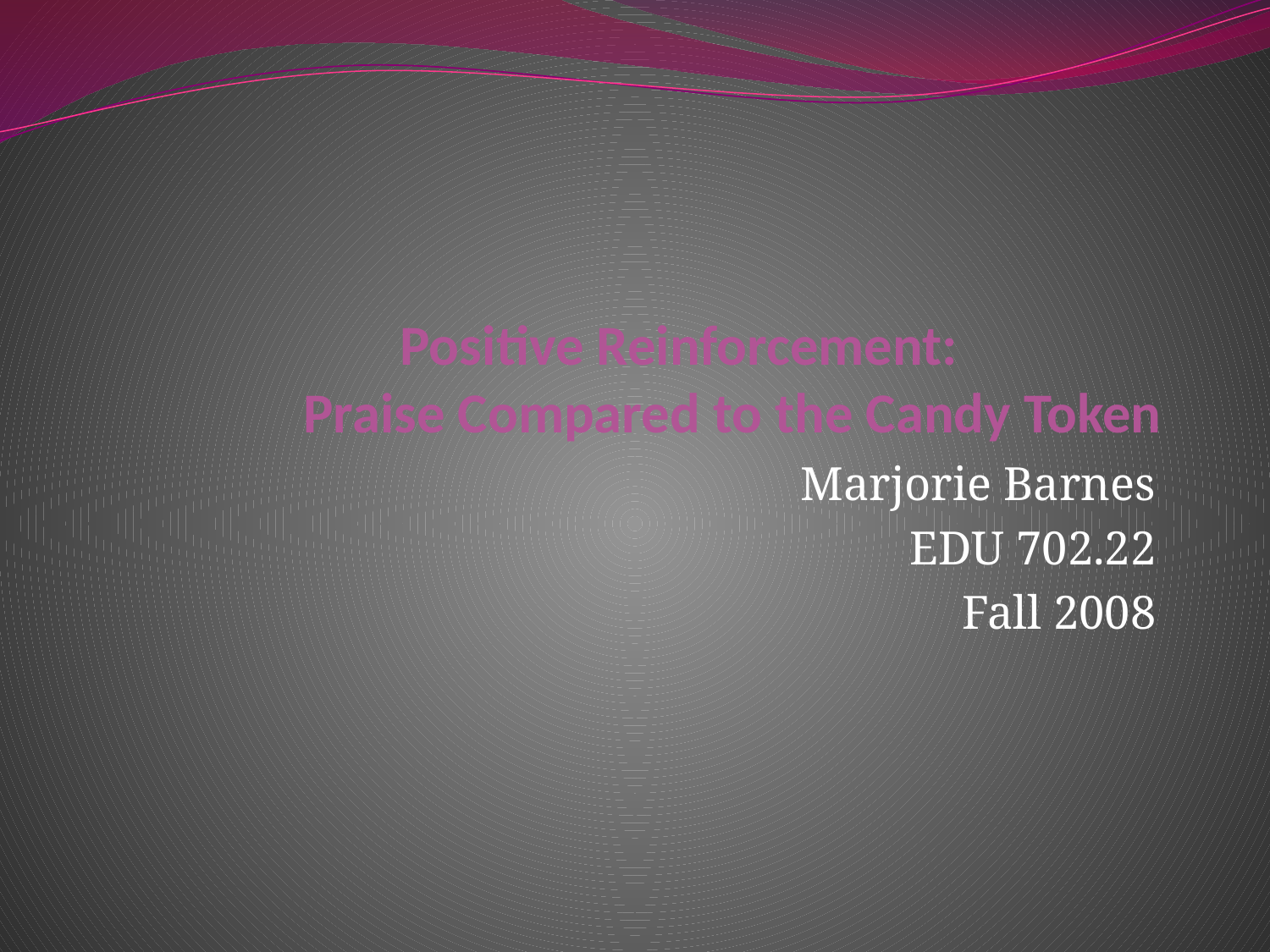

# Positive Reinforcement: 		Praise Compared to the Candy Token
Marjorie Barnes
EDU 702.22
Fall 2008